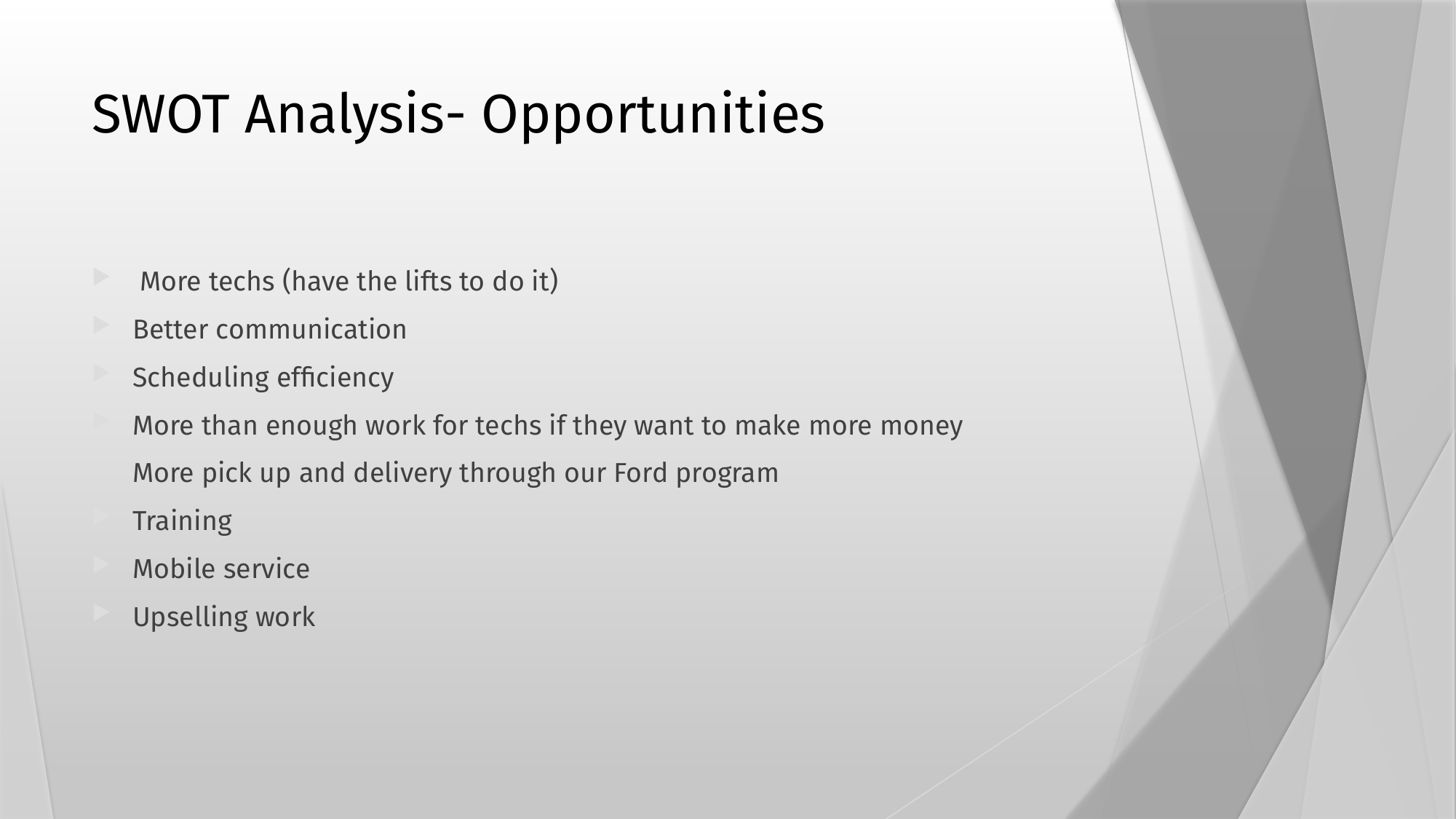

# SWOT Analysis- Opportunities
 More techs (have the lifts to do it)
Better communication
Scheduling efficiency
More than enough work for techs if they want to make more money
More pick up and delivery through our Ford program
Training
Mobile service
Upselling work